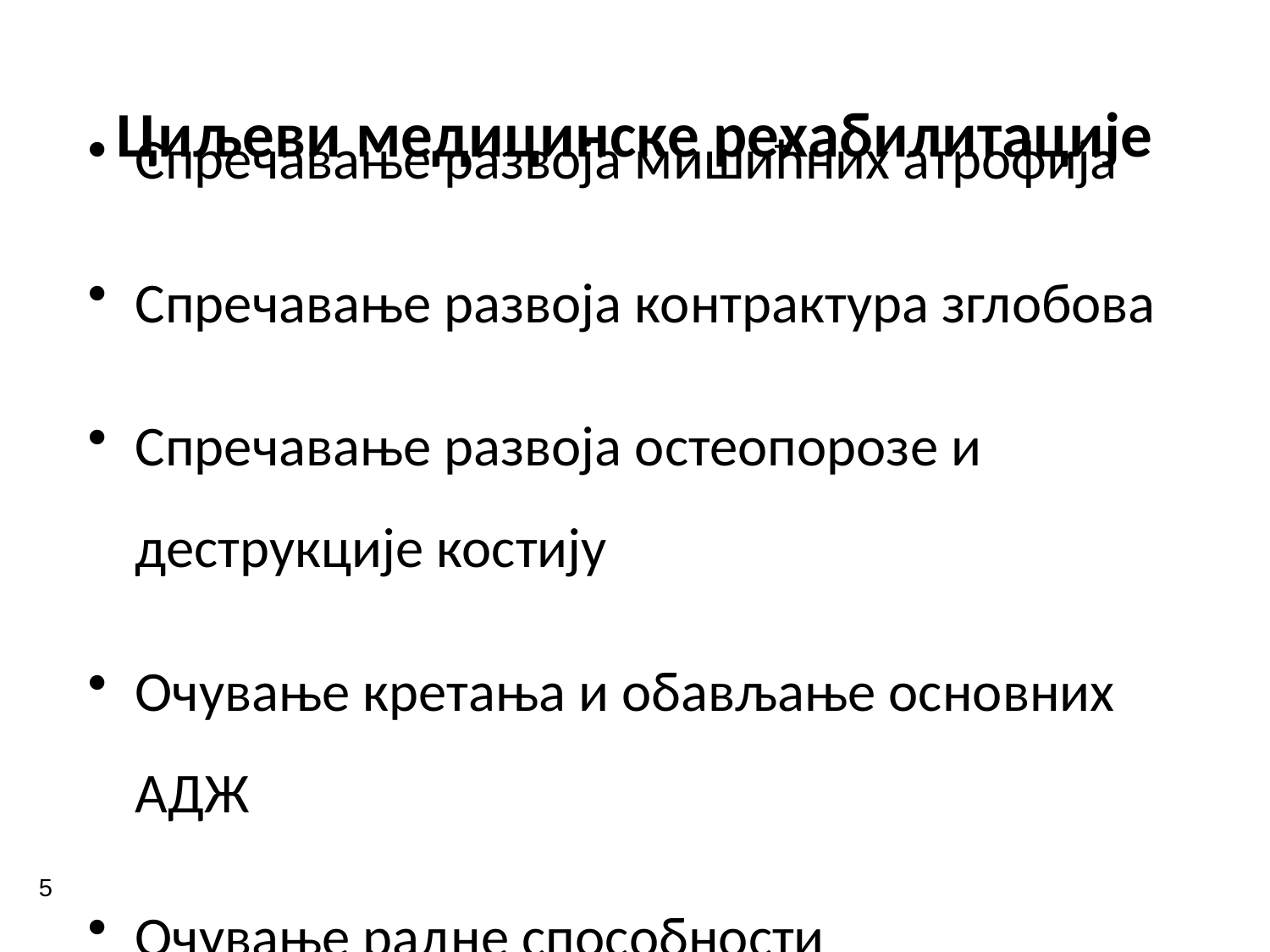

# Циљеви медицинске рехабилитације
Спречавање развоја мишићних атрофија
Спречавање развоја контрактура зглобова
Спречавање развоја остеопорозе и деструкције костију
Очување кретања и обављање основних АДЖ
Очување радне способности
5